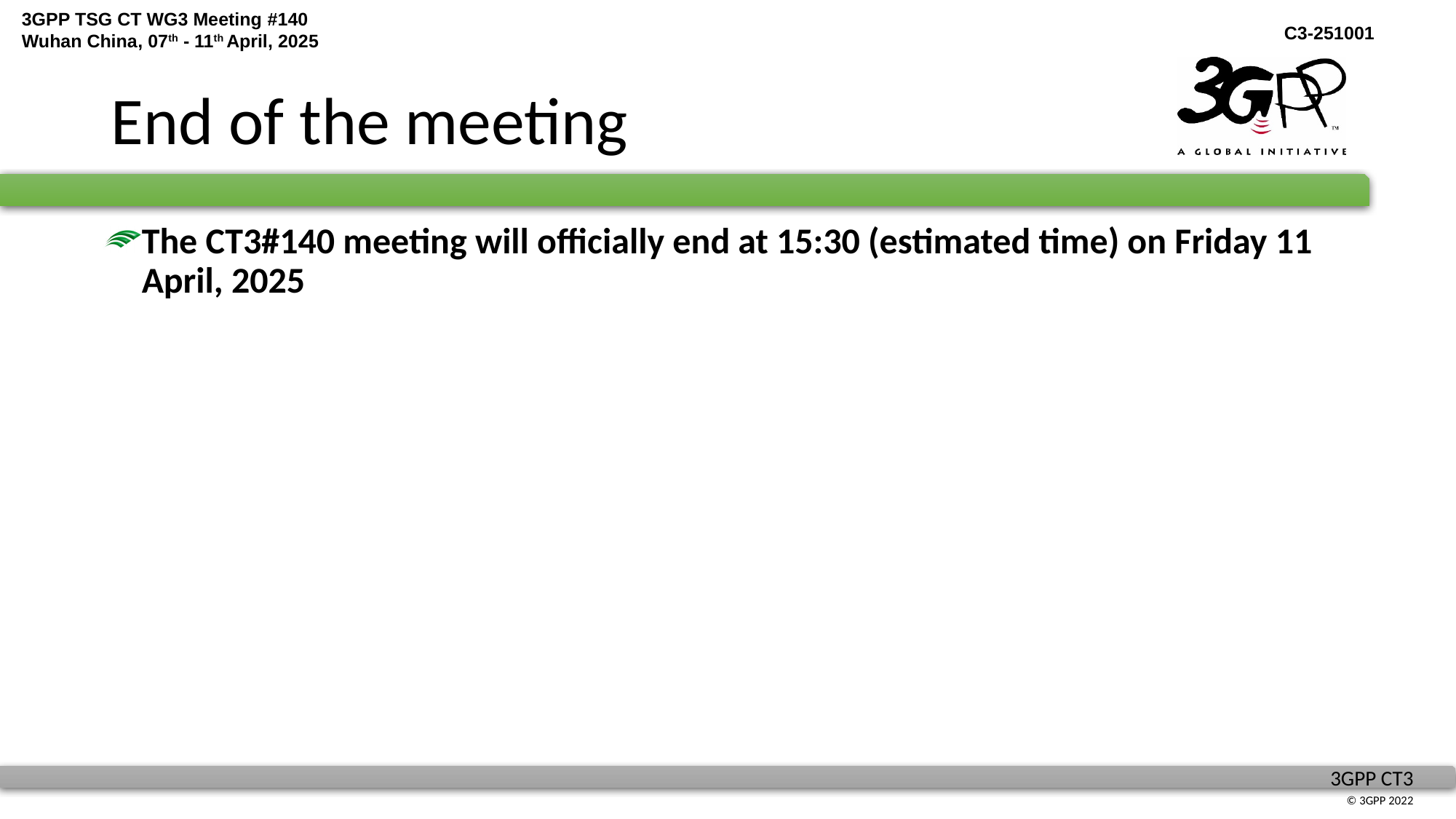

# End of the meeting
The CT3#140 meeting will officially end at 15:30 (estimated time) on Friday 11 April, 2025